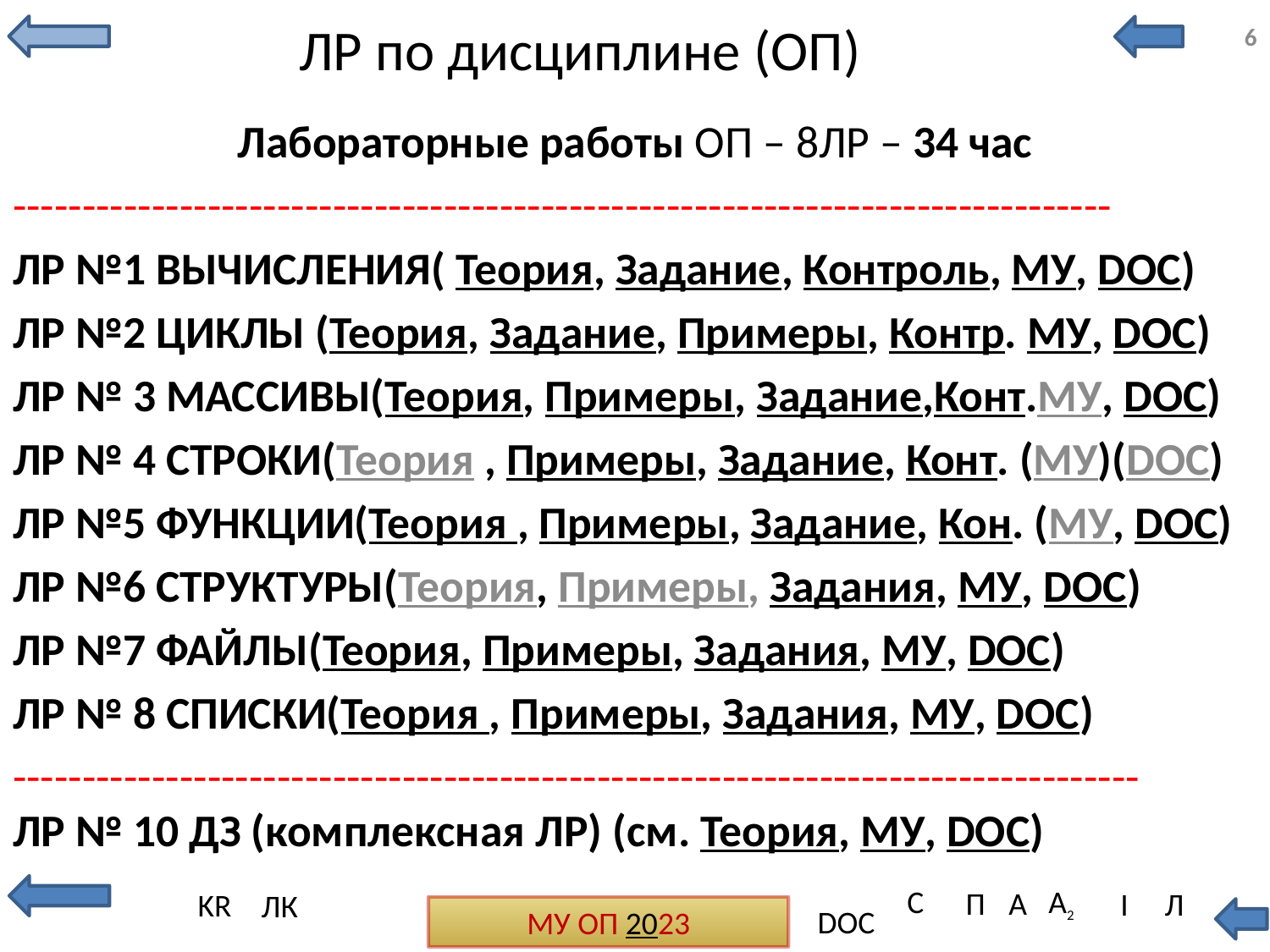

# ЛР по дисциплине (ОП)
6
Лабораторные работы OП – 8ЛР – 34 час
-------------------------------------------------------------------------------
ЛР №1 ВЫЧИСЛЕНИЯ( Теория, Задание, Контроль, МУ, DOC)
ЛР №2 ЦИКЛЫ (Теория, Задание, Примеры, Контр. МУ, DOC)
ЛР № 3 МАССИВЫ(Теория, Примеры, Задание,Конт.МУ, DOC)
ЛР № 4 СТРОКИ(Теория , Примеры, Задание, Конт. (МУ)(DOC)
ЛР №5 ФУНКЦИИ(Теория , Примеры, Задание, Кон. (МУ, DOC)
ЛР №6 СТРУКТУРЫ(Теория, Примеры, Задания, МУ, DOC)
ЛР №7 ФАЙЛЫ(Теория, Примеры, Задания, МУ, DOC)
ЛР № 8 СПИСКИ(Теория , Примеры, Задания, МУ, DOC)
---------------------------------------------------------------------------------
ЛР № 10 ДЗ (комплексная ЛР) (см. Теория, МУ, DOC)